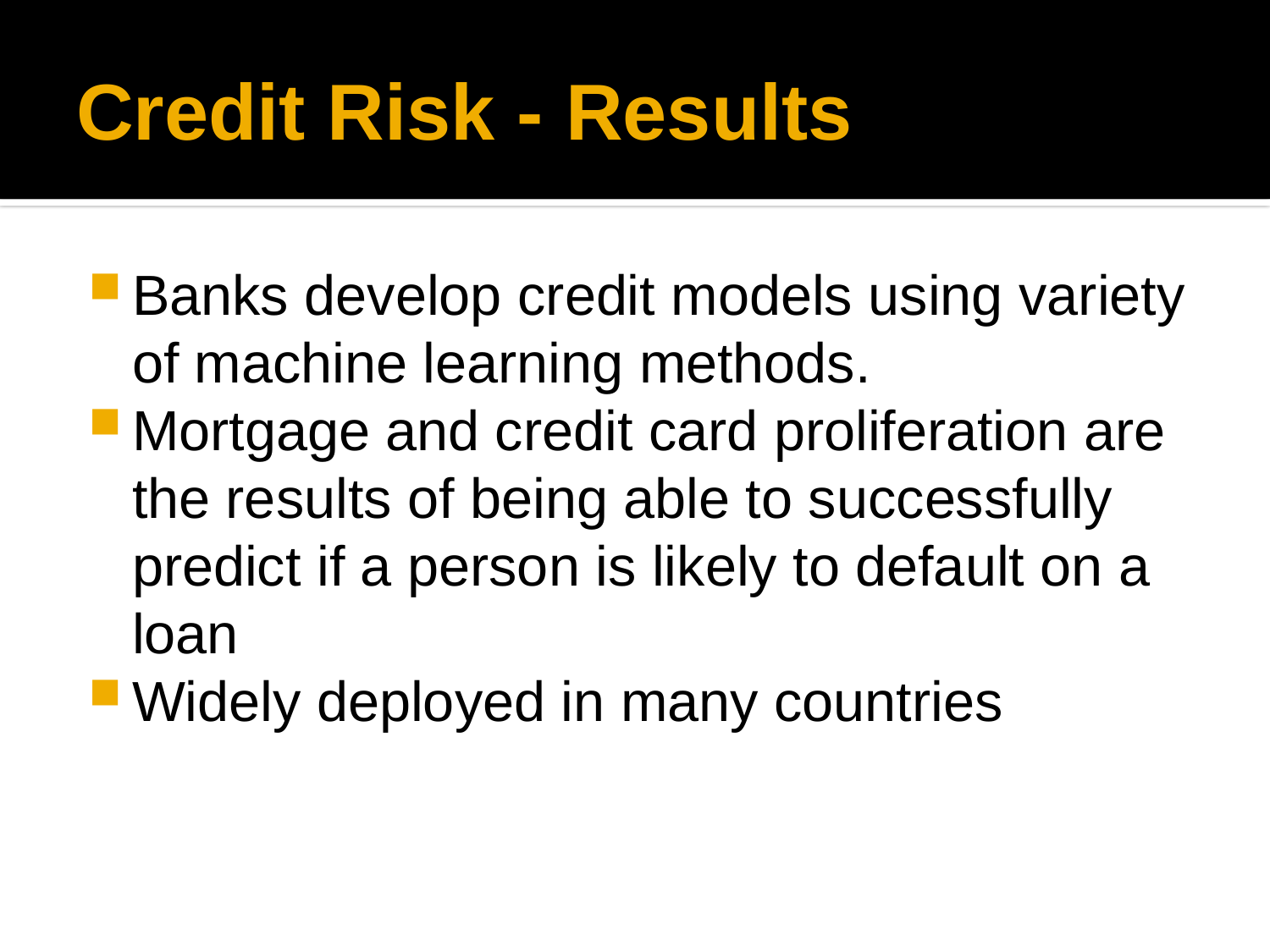

# Credit Risk - Results
Banks develop credit models using variety of machine learning methods.
Mortgage and credit card proliferation are the results of being able to successfully predict if a person is likely to default on a loan
Widely deployed in many countries